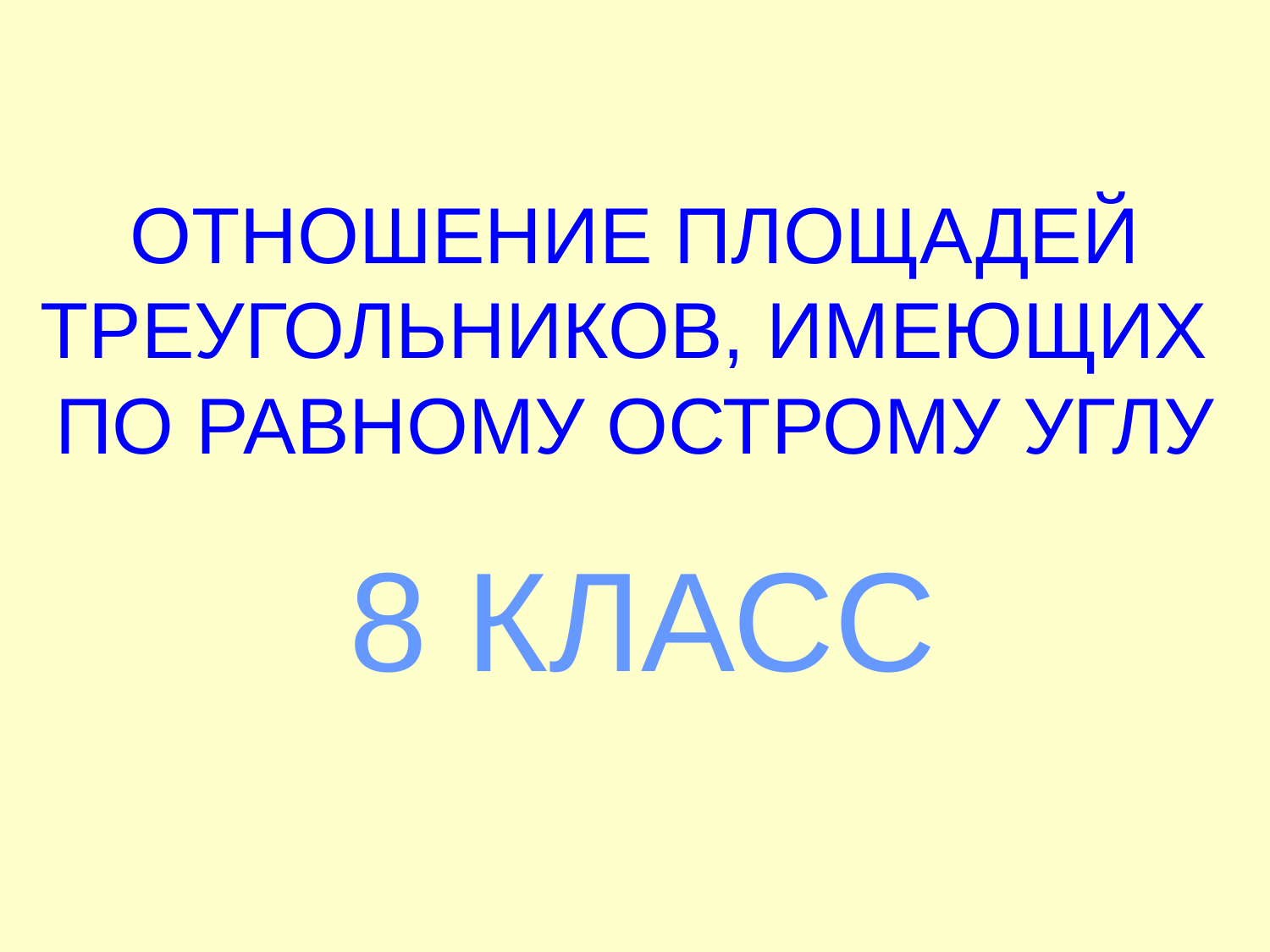

ОТНОШЕНИЕ ПЛОЩАДЕЙ ТРЕУГОЛЬНИКОВ, ИМЕЮЩИХ
ПО РАВНОМУ ОСТРОМУ УГЛУ

8 КЛАСС